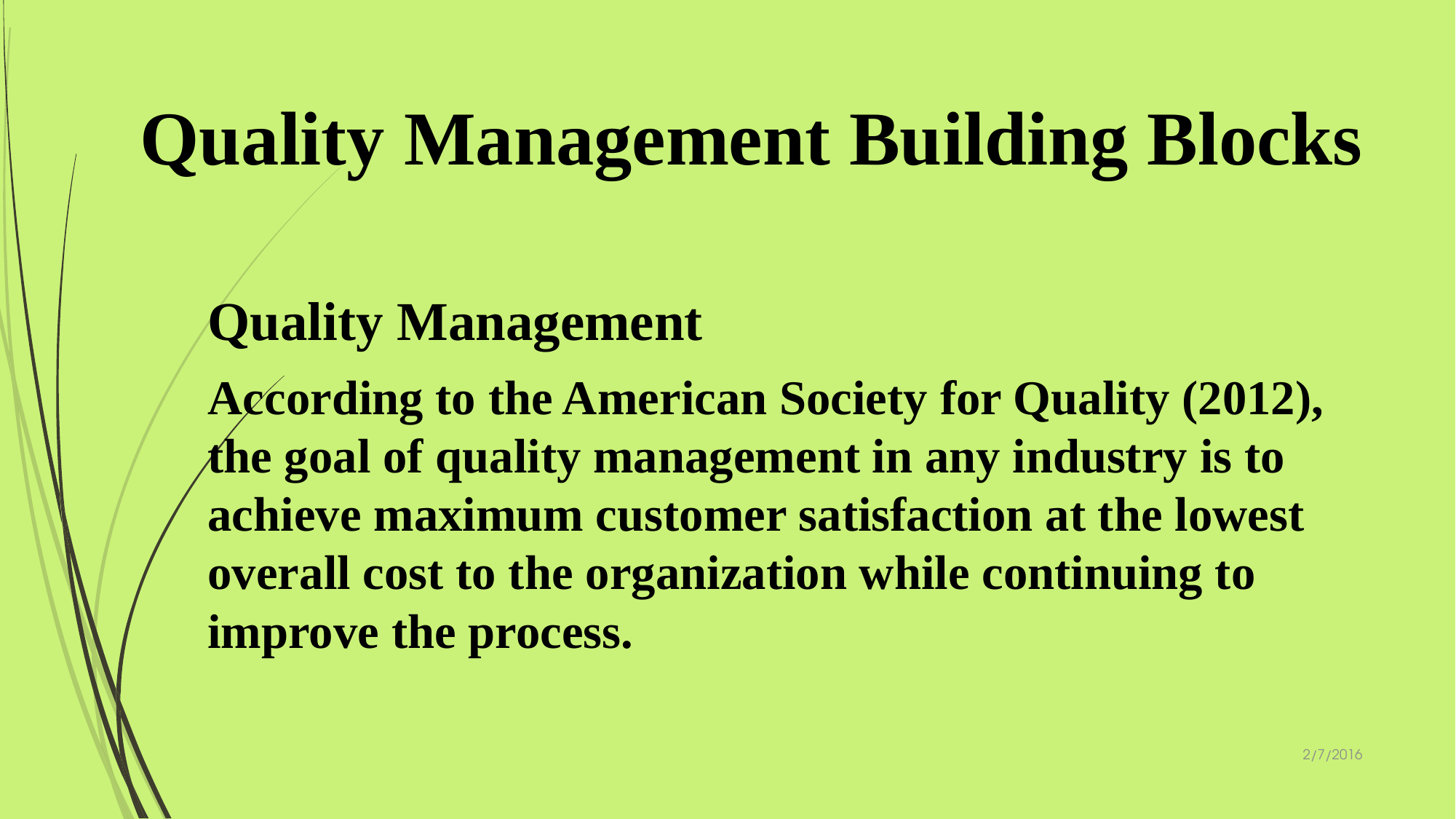

# Quality Management Building Blocks
Quality Management
According to the American Society for Quality (2012), the goal of quality management in any industry is to achieve maximum customer satisfaction at the lowest overall cost to the organization while continuing to improve the process.
2/7/2016
Mohammed Alnaif Ph.D.